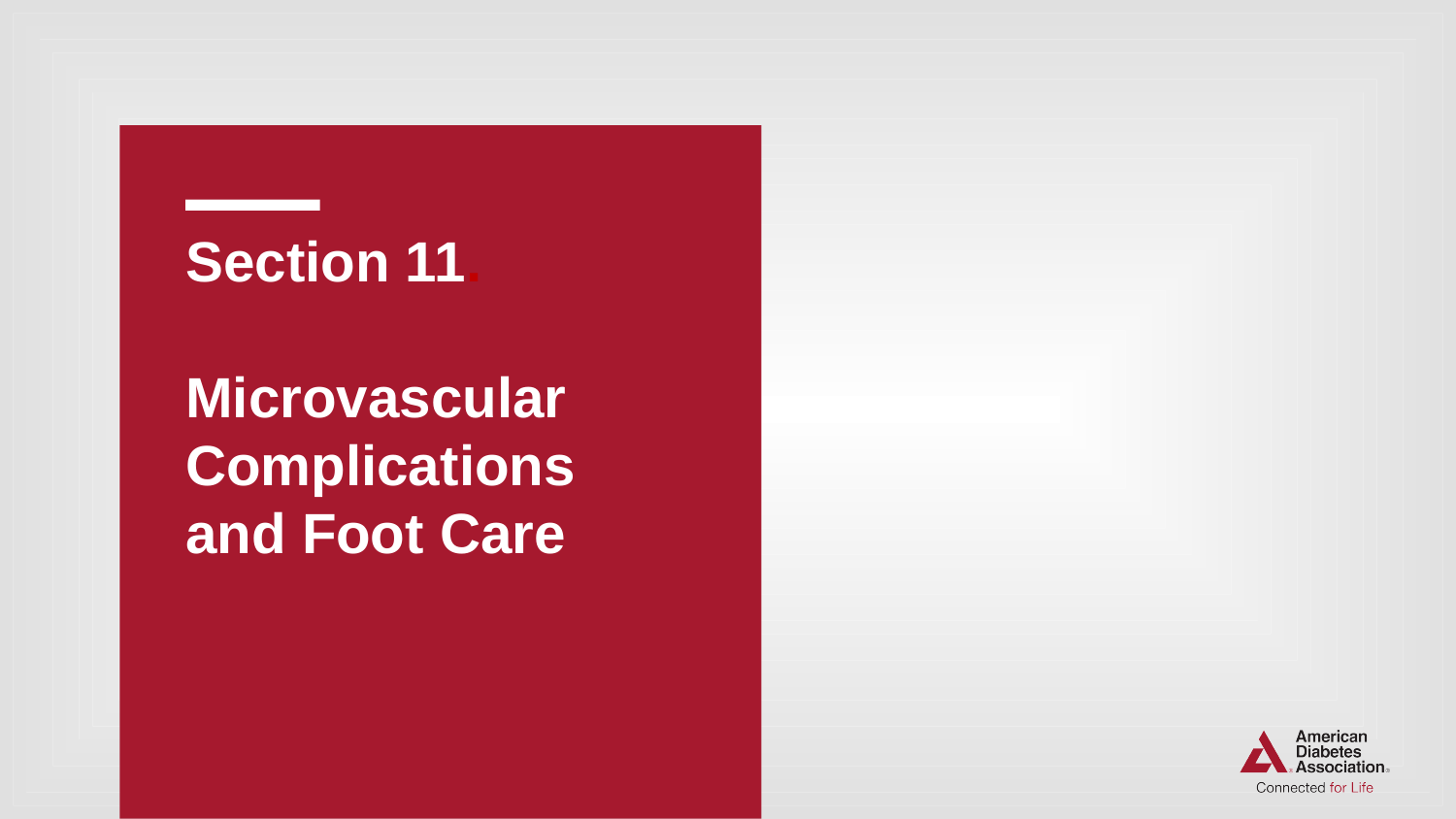

# Section 11. Microvascular Complications and Foot Care